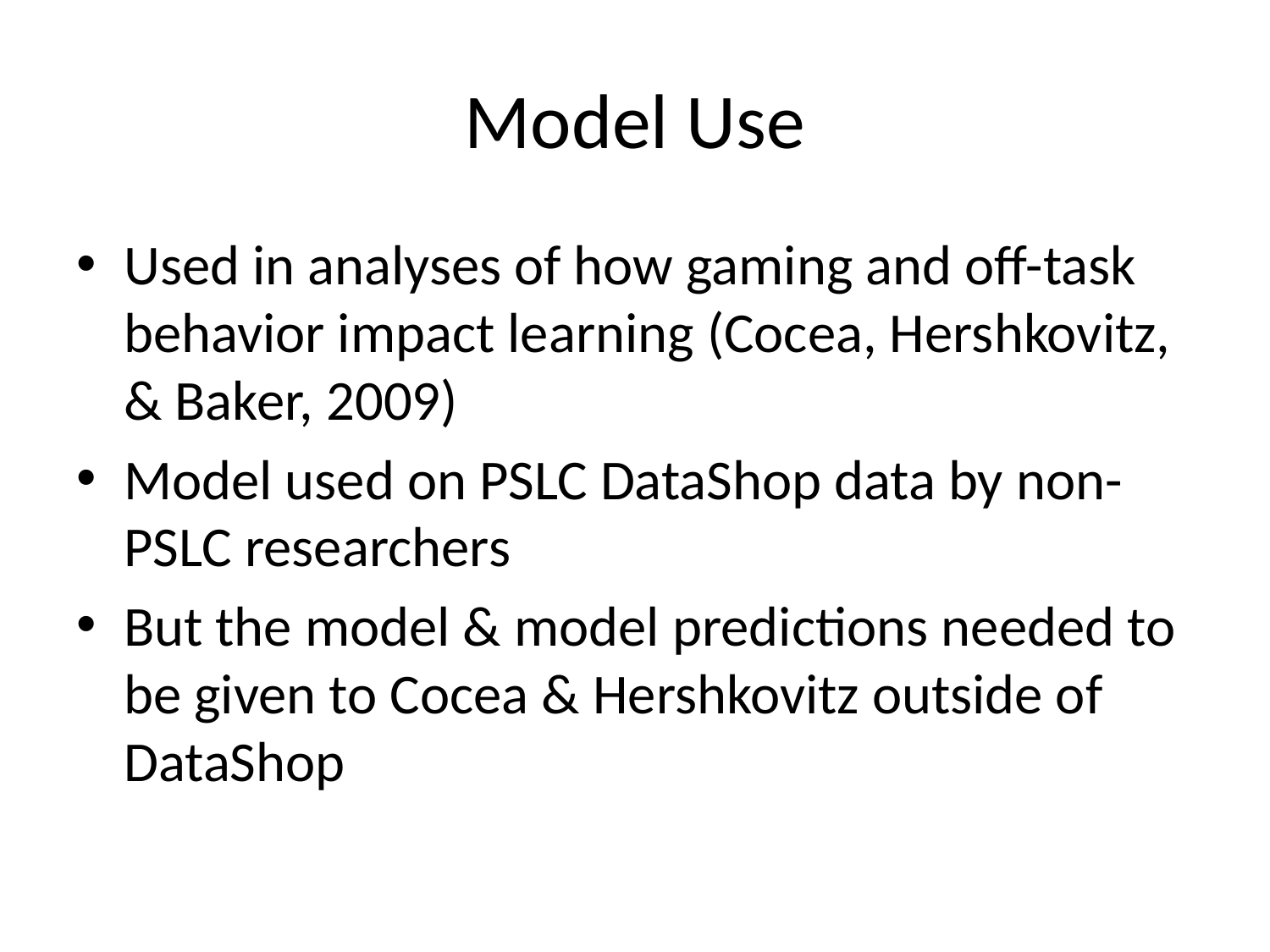

# Model Use
Used in analyses of how gaming and off-task behavior impact learning (Cocea, Hershkovitz, & Baker, 2009)
Model used on PSLC DataShop data by non-PSLC researchers
But the model & model predictions needed to be given to Cocea & Hershkovitz outside of DataShop